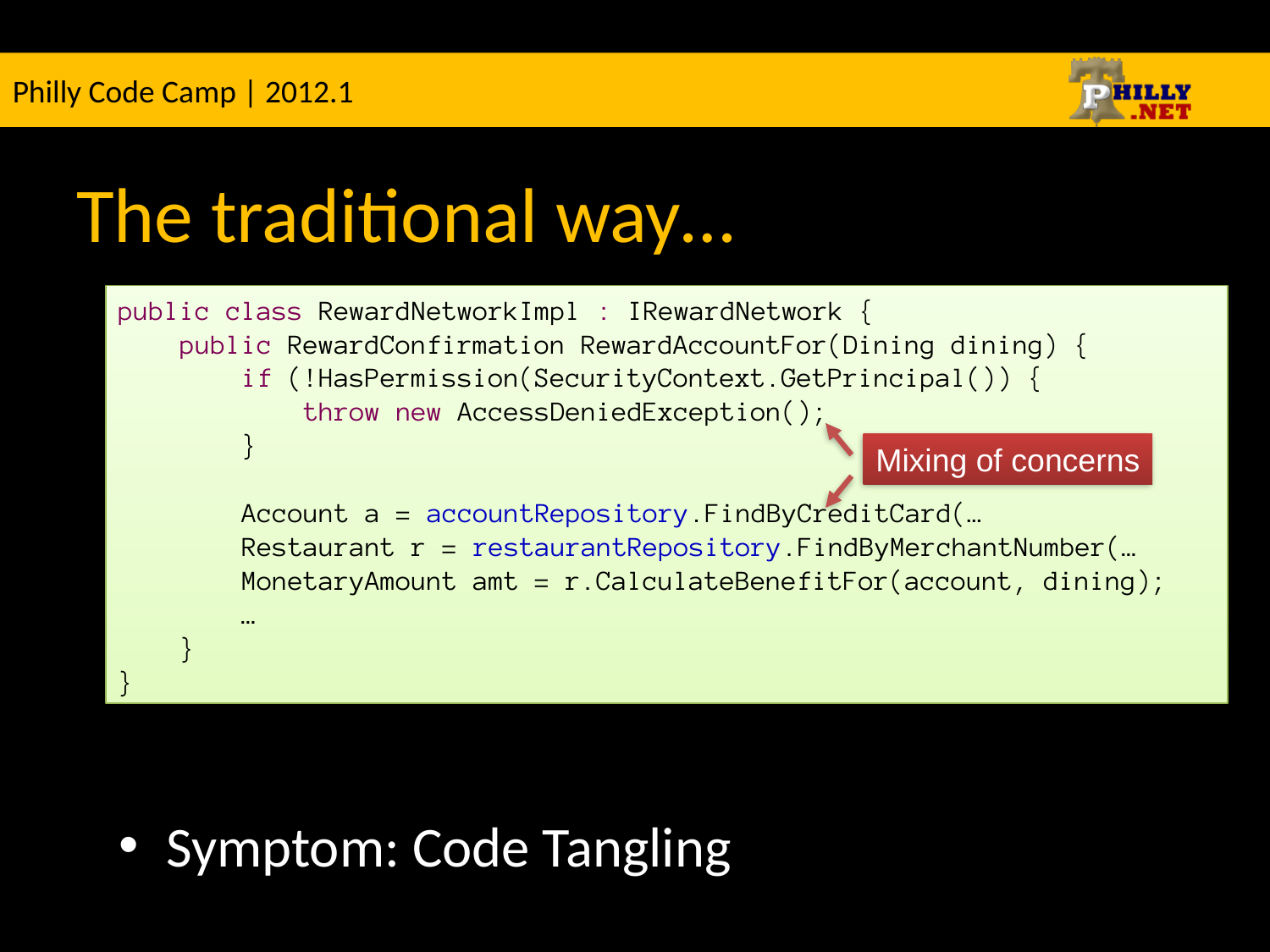

# The traditional way…
public class RewardNetworkImpl : IRewardNetwork {
    public RewardConfirmation RewardAccountFor(Dining dining) {
        if (!HasPermission(SecurityContext.GetPrincipal()) {
            throw new AccessDeniedException();
        }

        Account a = accountRepository.FindByCreditCard(…
        Restaurant r = restaurantRepository.FindByMerchantNumber(…
        MonetaryAmount amt = r.CalculateBenefitFor(account, dining);
        …
    }
}

Mixing of concerns

Symptom: Code Tangling